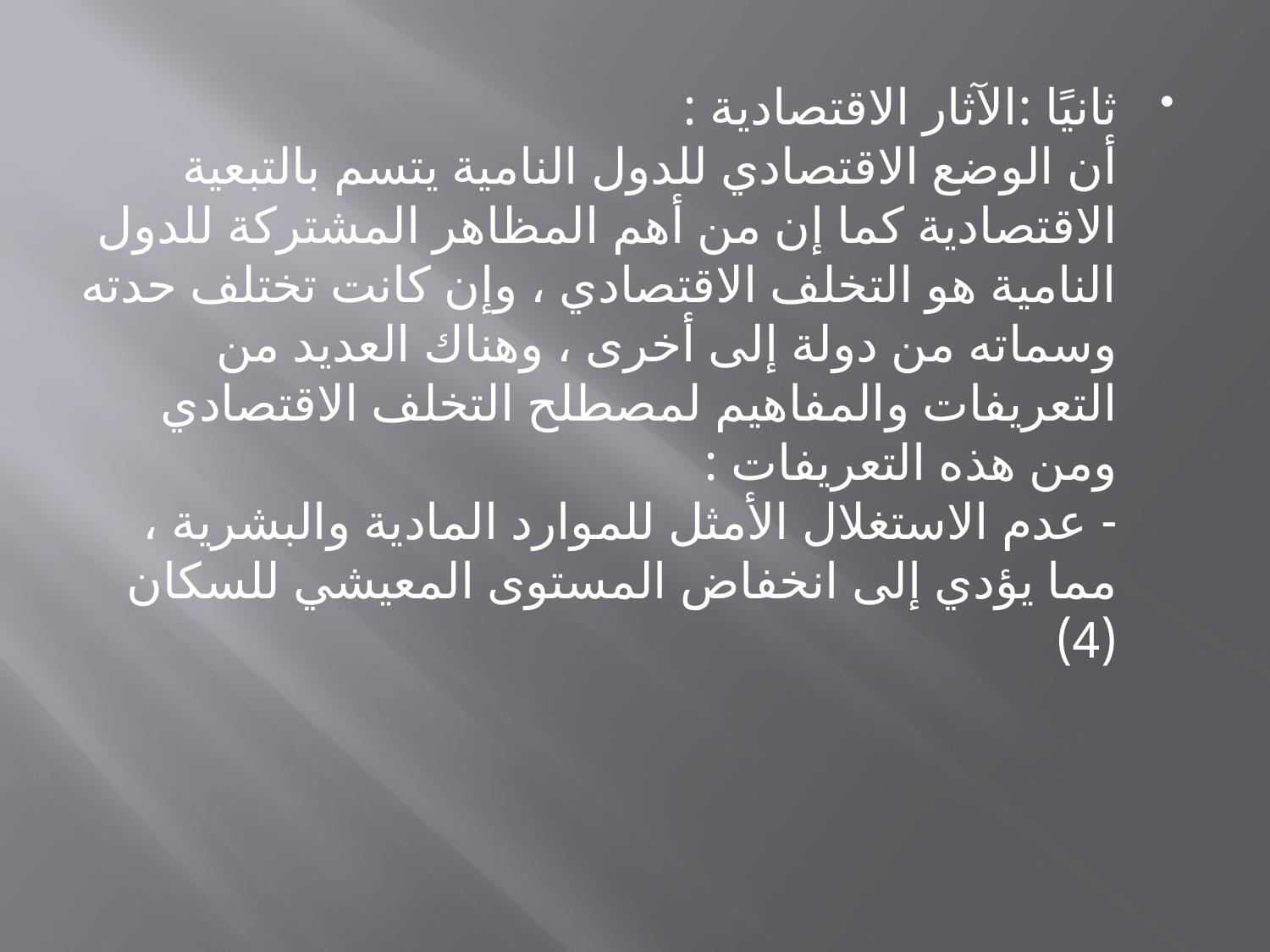

ثانيًا :الآثار الاقتصادية :
أن الوضع الاقتصادي للدول النامية يتسم بالتبعية الاقتصادية كما إن من أهم المظاهر المشتركة للدول النامية هو التخلف الاقتصادي ، وإن كانت تختلف حدته وسماته من دولة إلى أخرى ، وهناك العديد من التعريفات والمفاهيم لمصطلح التخلف الاقتصادي ومن هذه التعريفات :
- عدم الاستغلال الأمثل للموارد المادية والبشرية ، مما يؤدي إلى انخفاض المستوى المعيشي للسكان (4)